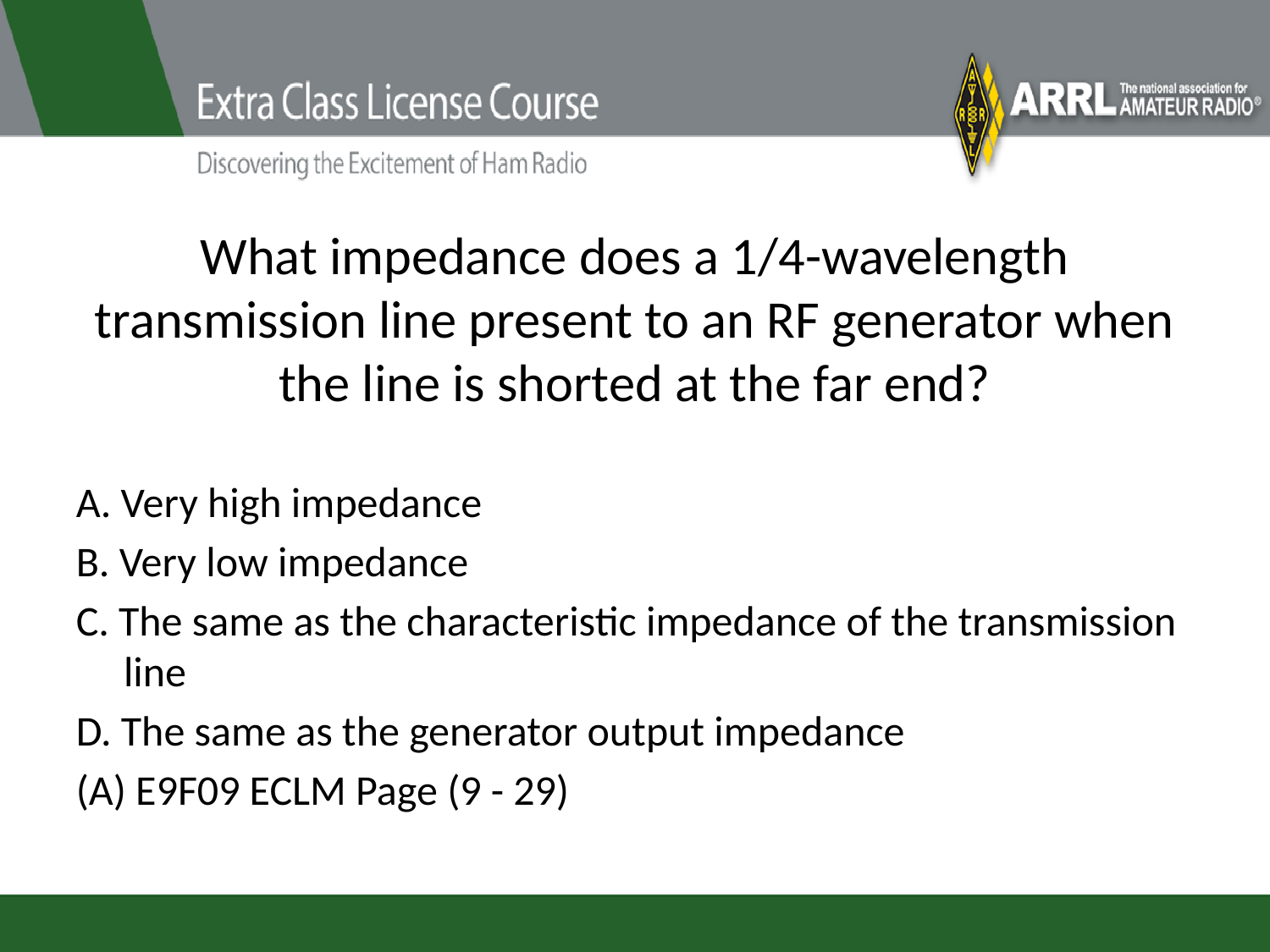

# What impedance does a 1/4-wavelength transmission line present to an RF generator when the line is shorted at the far end?
A. Very high impedance
B. Very low impedance
C. The same as the characteristic impedance of the transmission line
D. The same as the generator output impedance
(A) E9F09 ECLM Page (9 - 29)